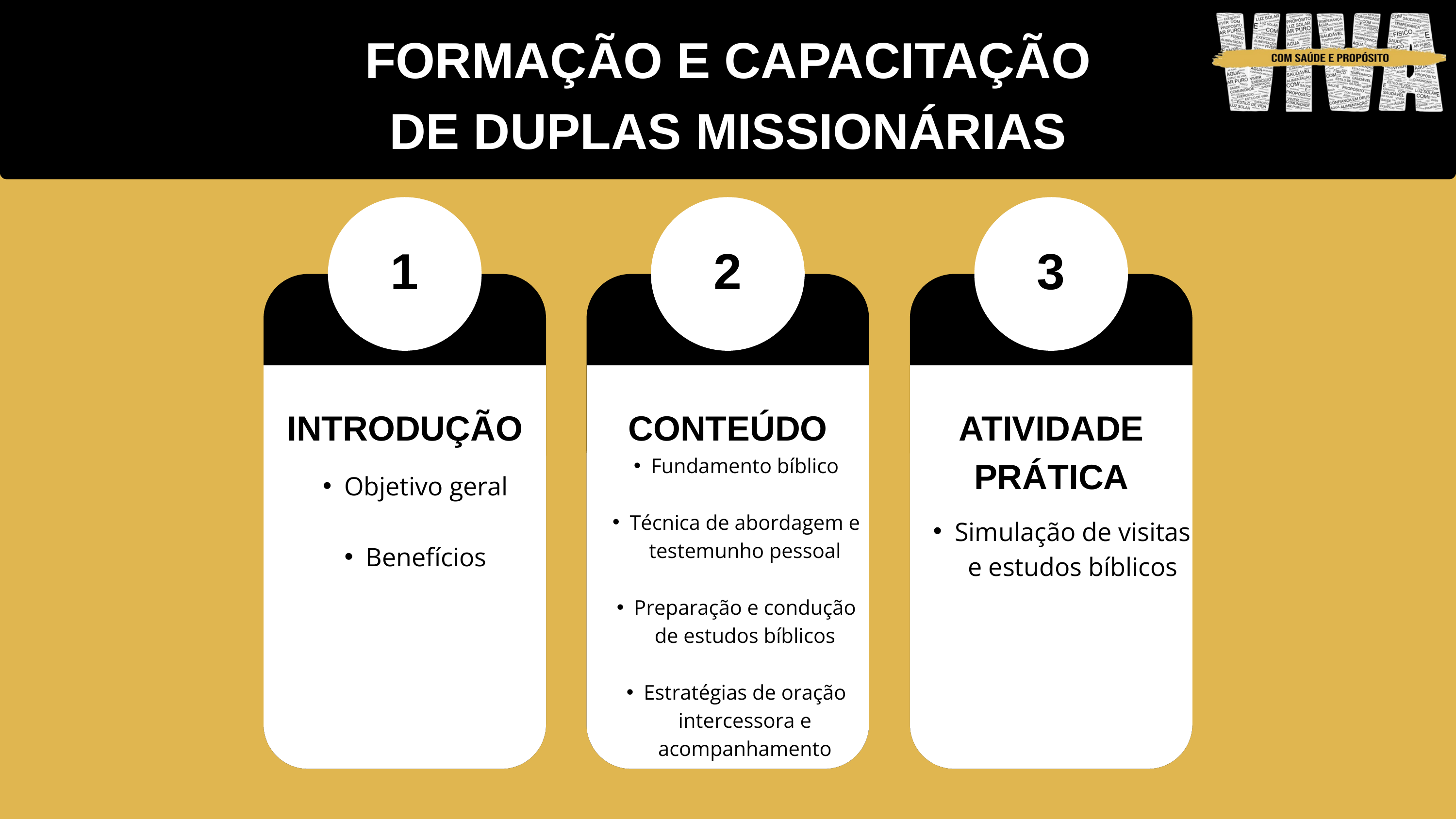

FORMAÇÃO E CAPACITAÇÃO
DE DUPLAS MISSIONÁRIAS

1

2

3

INTRODUÇÃO
CONTEÚDO
ATIVIDADE
PRÁTICA
Fundamento bíblico

Técnica de abordagem e testemunho pessoal

Preparação e condução de estudos bíblicos

Estratégias de oração intercessora e acompanhamento
Objetivo geral

Benefícios

Simulação de visitas e estudos bíblicos